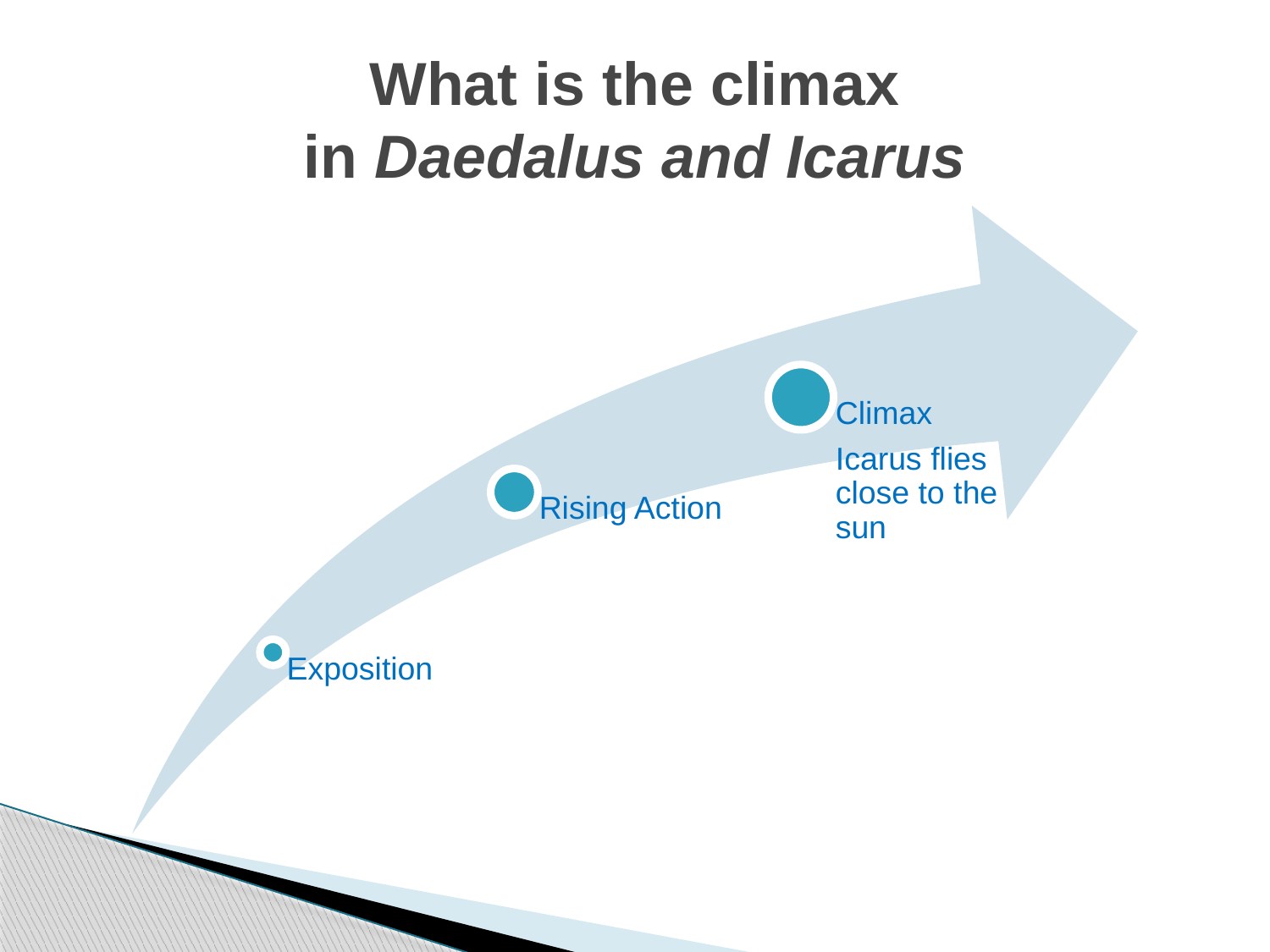

# What is the climax in Daedalus and Icarus
Exposition
Rising Action
Climax
Icarus flies close to the sun